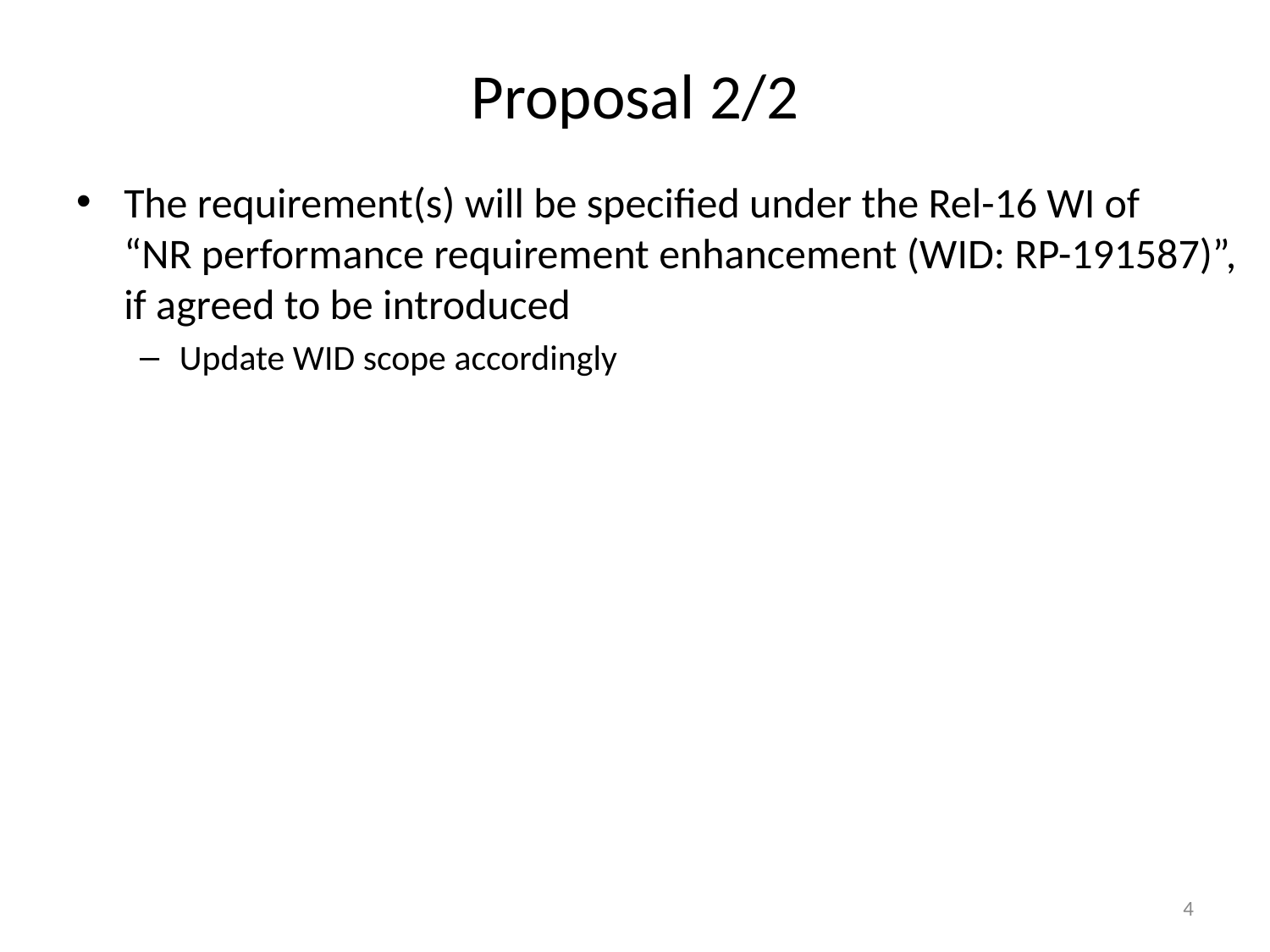

# Proposal 2/2
The requirement(s) will be specified under the Rel-16 WI of    “NR performance requirement enhancement (WID: RP-191587)”, if agreed to be introduced
Update WID scope accordingly
4